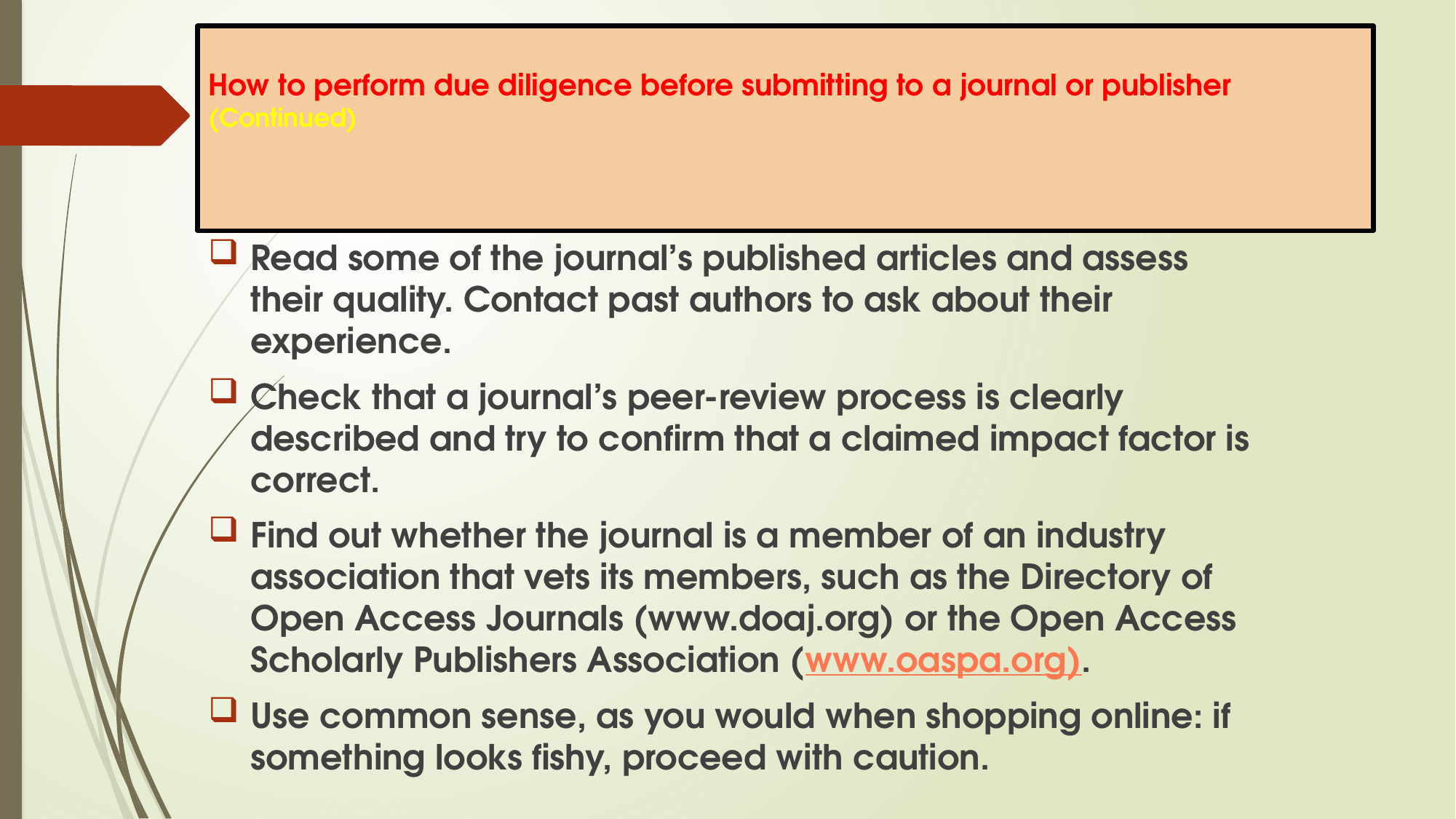

# How to perform due diligence before submitting to a journal or publisher (Continued)
Read some of the journal’s published articles and assess their quality. Contact past authors to ask about their experience.
Check that a journal’s peer-review process is clearly described and try to confirm that a claimed impact factor is correct.
Find out whether the journal is a member of an industry association that vets its members, such as the Directory of Open Access Journals (www.doaj.org) or the Open Access Scholarly Publishers Association (www.oaspa.org).
Use common sense, as you would when shopping online: if something looks fishy, proceed with caution.